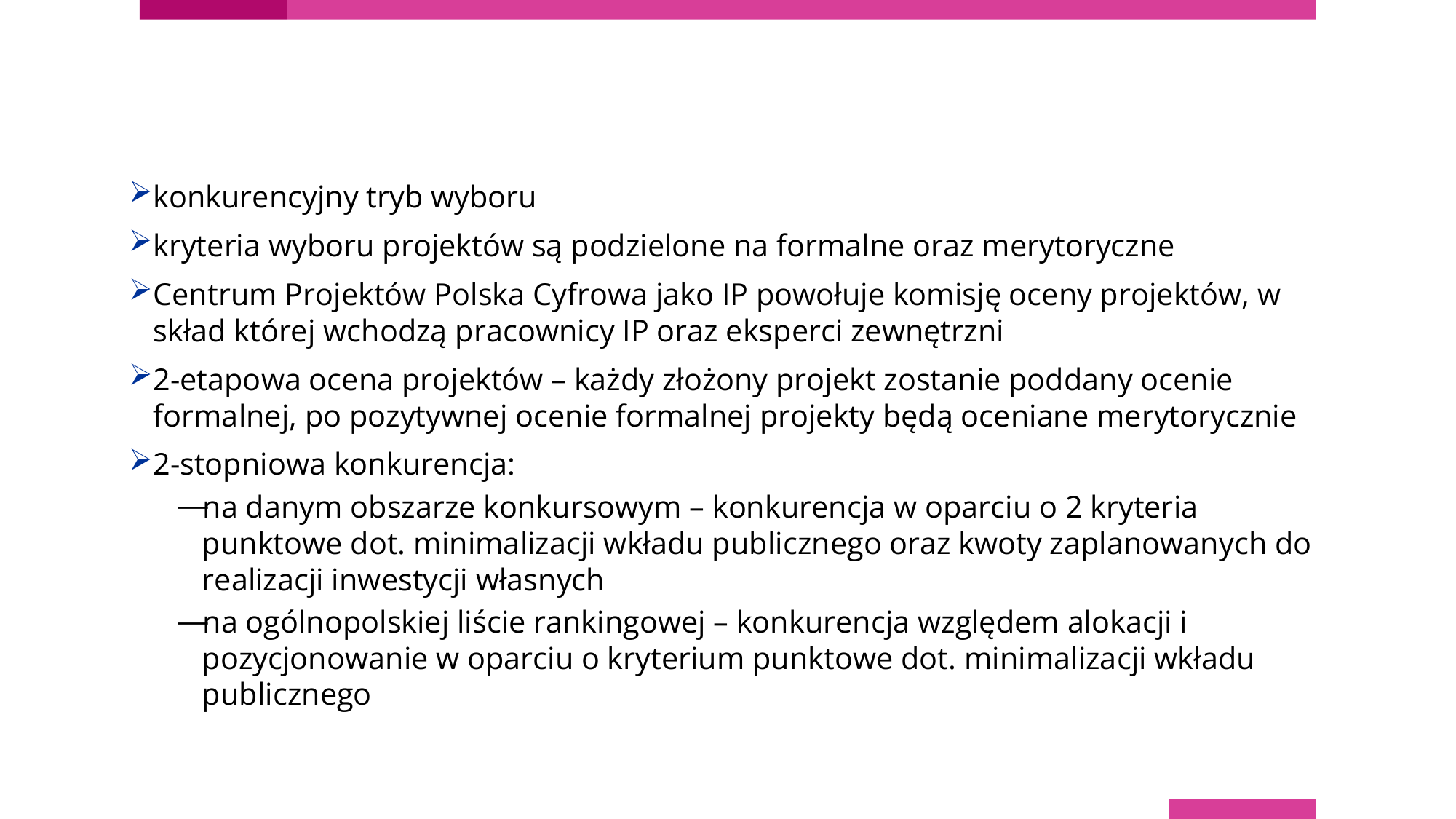

# Wybór projektów
konkurencyjny tryb wyboru
kryteria wyboru projektów są podzielone na formalne oraz merytoryczne
Centrum Projektów Polska Cyfrowa jako IP powołuje komisję oceny projektów, w skład której wchodzą pracownicy IP oraz eksperci zewnętrzni
2-etapowa ocena projektów – każdy złożony projekt zostanie poddany ocenie formalnej, po pozytywnej ocenie formalnej projekty będą oceniane merytorycznie
2-stopniowa konkurencja:
na danym obszarze konkursowym – konkurencja w oparciu o 2 kryteria punktowe dot. minimalizacji wkładu publicznego oraz kwoty zaplanowanych do realizacji inwestycji własnych
na ogólnopolskiej liście rankingowej – konkurencja względem alokacji i pozycjonowanie w oparciu o kryterium punktowe dot. minimalizacji wkładu publicznego